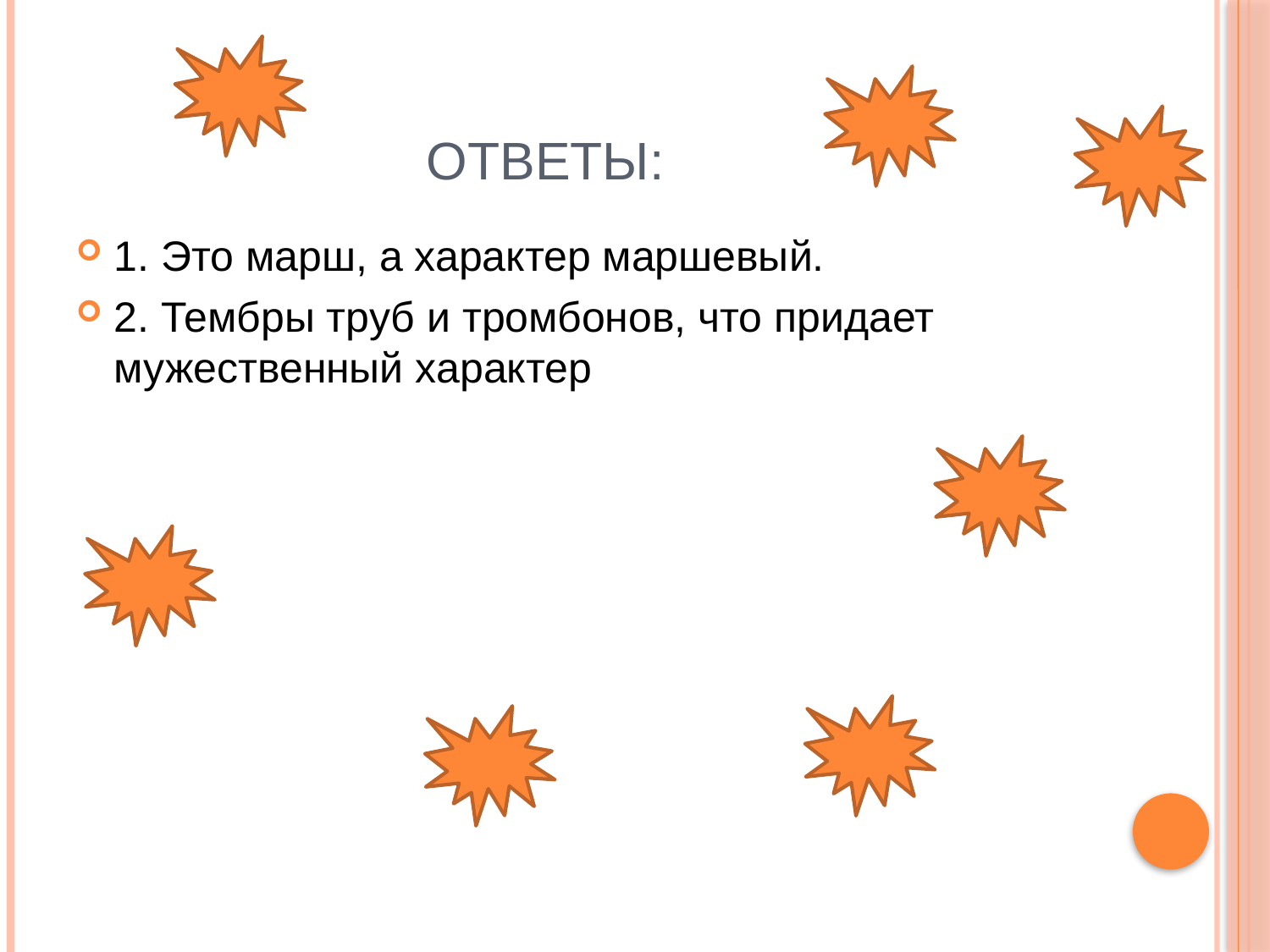

# Ответы:

1. Это марш, а характер маршевый.
2. Тембры труб и тромбонов, что придает мужественный характер